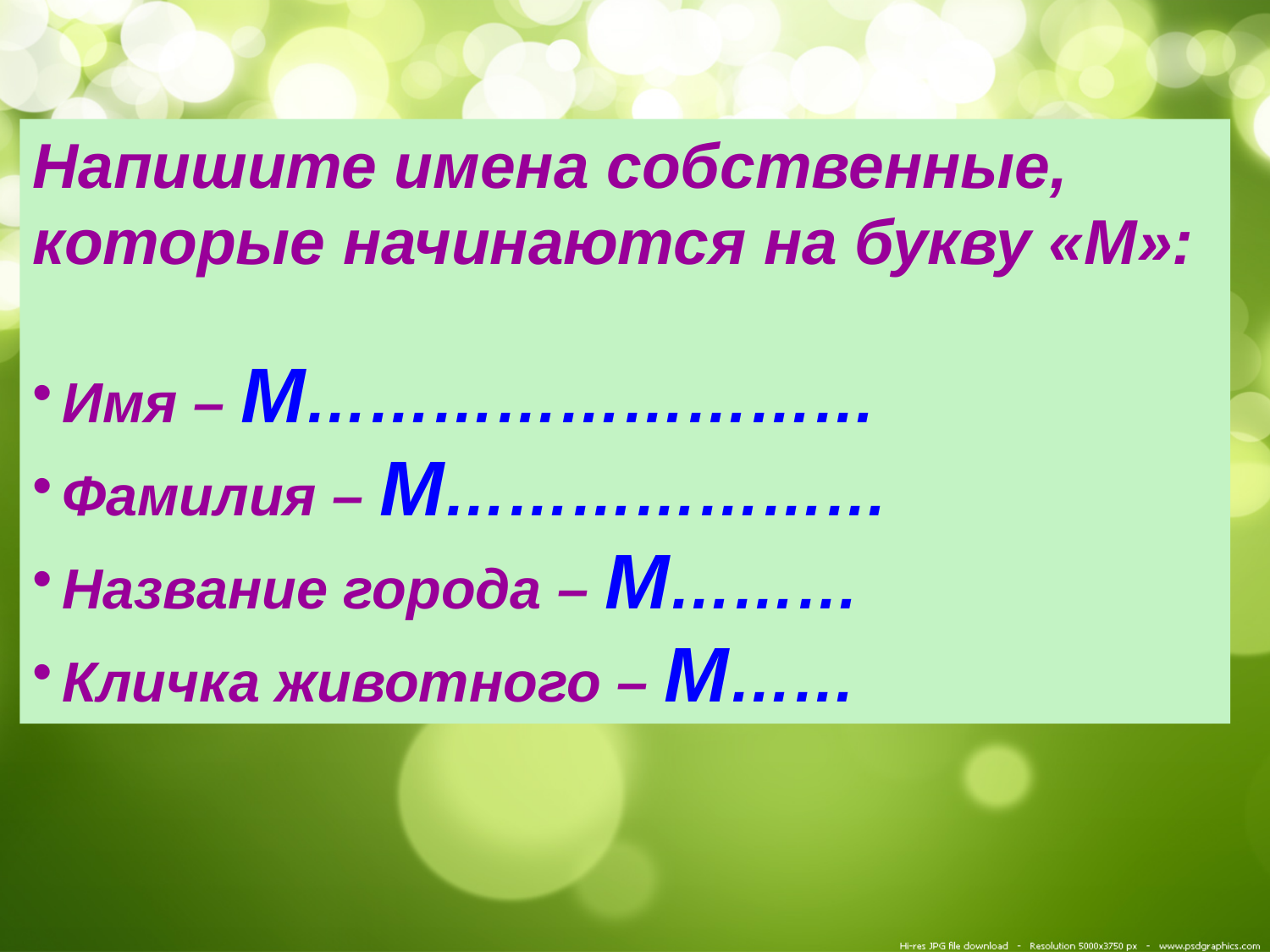

Напишите имена собственные, которые начинаются на букву «М»:

Имя – М………………………
Фамилия – М…………………
Название города – М………
Кличка животного – М……